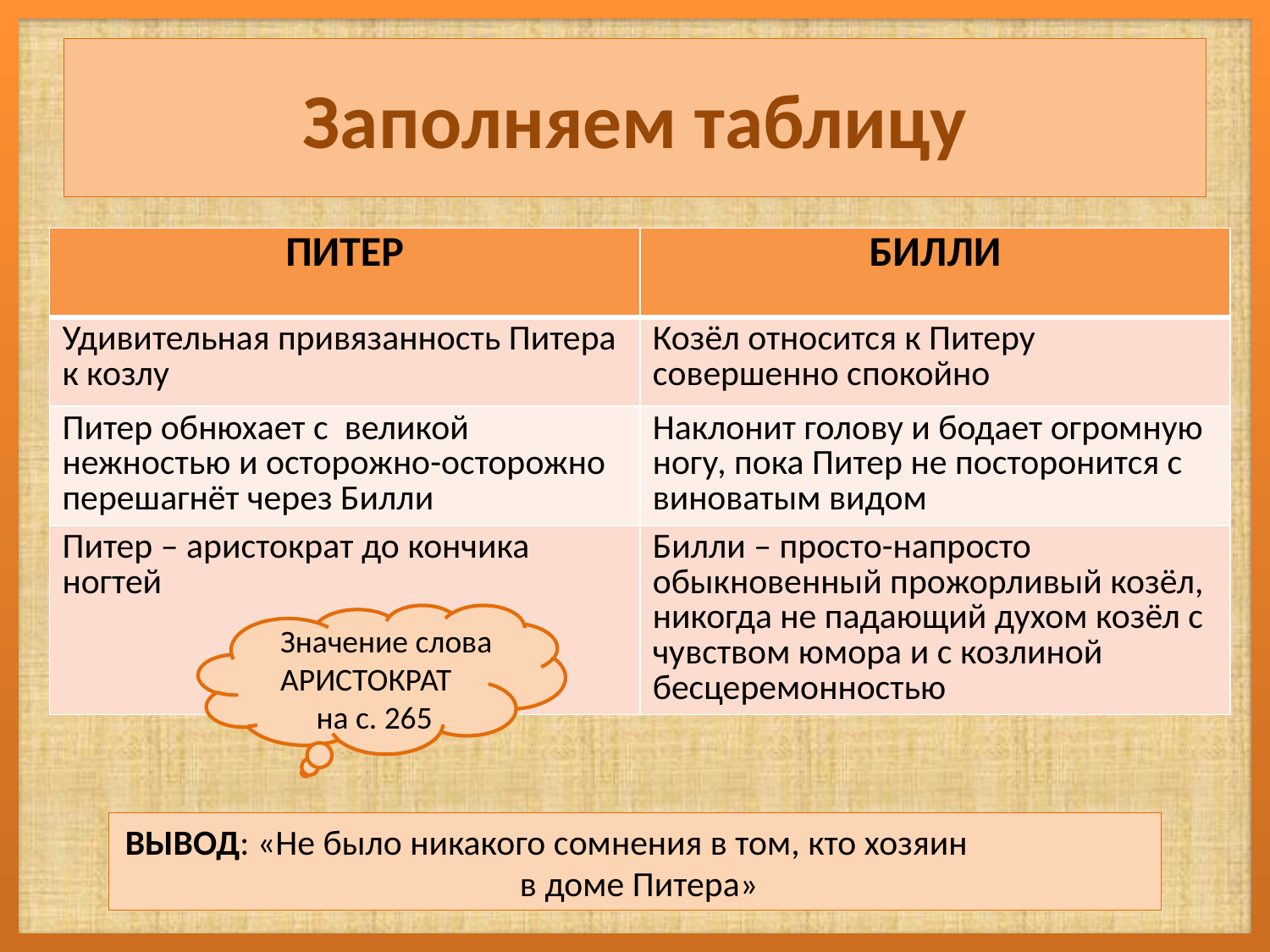

# Заполняем таблицу
| ПИТЕР | БИЛЛИ |
| --- | --- |
| Удивительная привязанность Питера к козлу | Козёл относится к Питеру совершенно спокойно |
| Питер обнюхает с великой нежностью и осторожно-осторожно перешагнёт через Билли | Наклонит голову и бодает огромную ногу, пока Питер не посторонится с виноватым видом |
| Питер – аристократ до кончика ногтей | Билли – просто-напросто обыкновенный прожорливый козёл, никогда не падающий духом козёл с чувством юмора и с козлиной бесцеремонностью |

Значение слова АРИСТОКРАТ              на с. 265
ВЫВОД: «Не было никакого сомнения в том, кто хозяин                        в доме Питера»